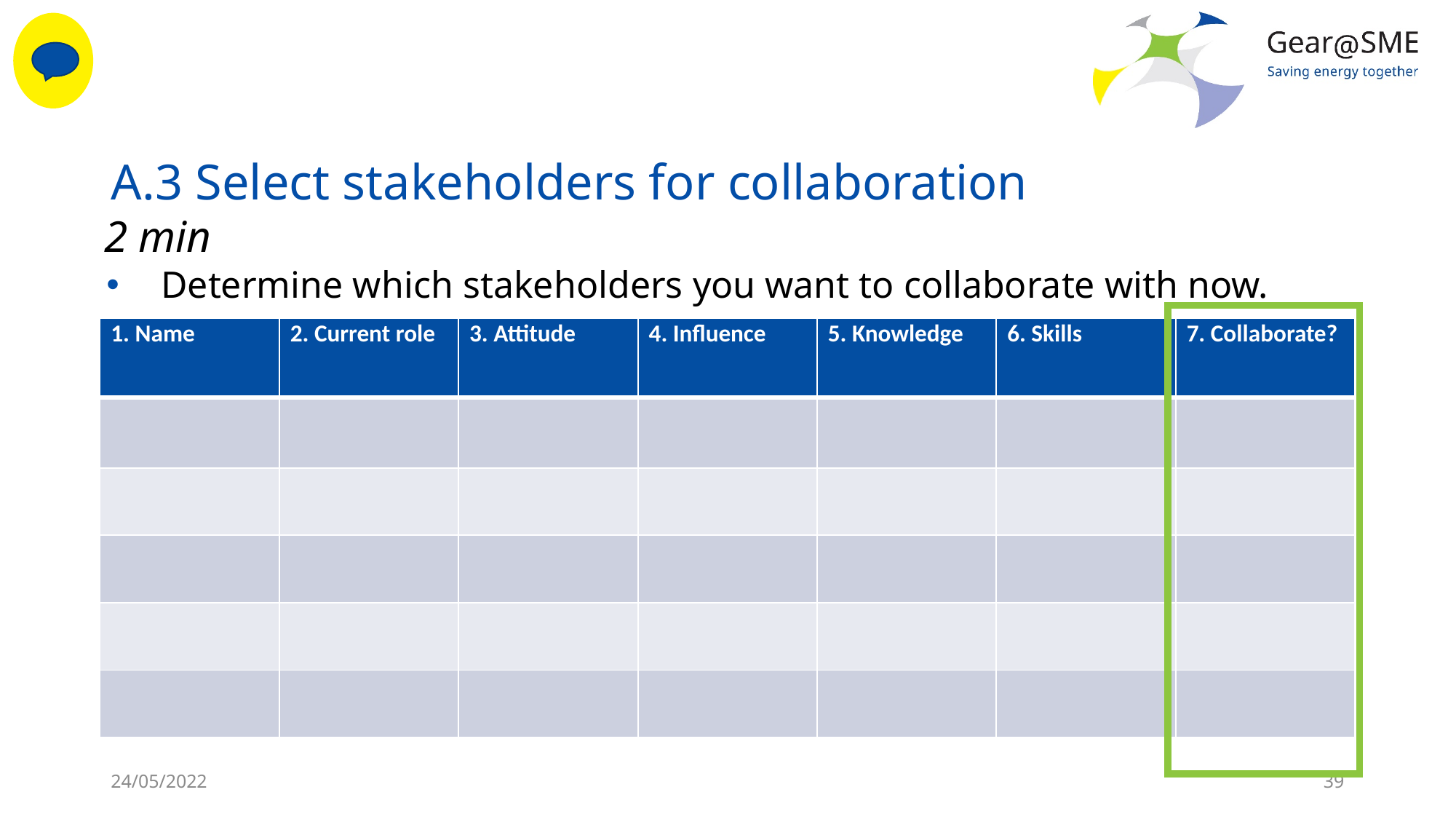

# A.3 Select stakeholders for collaboration
2 min
Determine which stakeholders you want to collaborate with now.

| 1. Name | 2. Current role | 3. Attitude | 4. Influence | 5. Knowledge | 6. Skills | 7. Collaborate? |
| --- | --- | --- | --- | --- | --- | --- |
|  |  |  |  |  |  |  |
|  |  |  |  |  |  |  |
|  |  |  |  |  |  |  |
|  |  |  |  |  |  |  |
|  |  |  |  |  |  |  |

24/05/2022
39